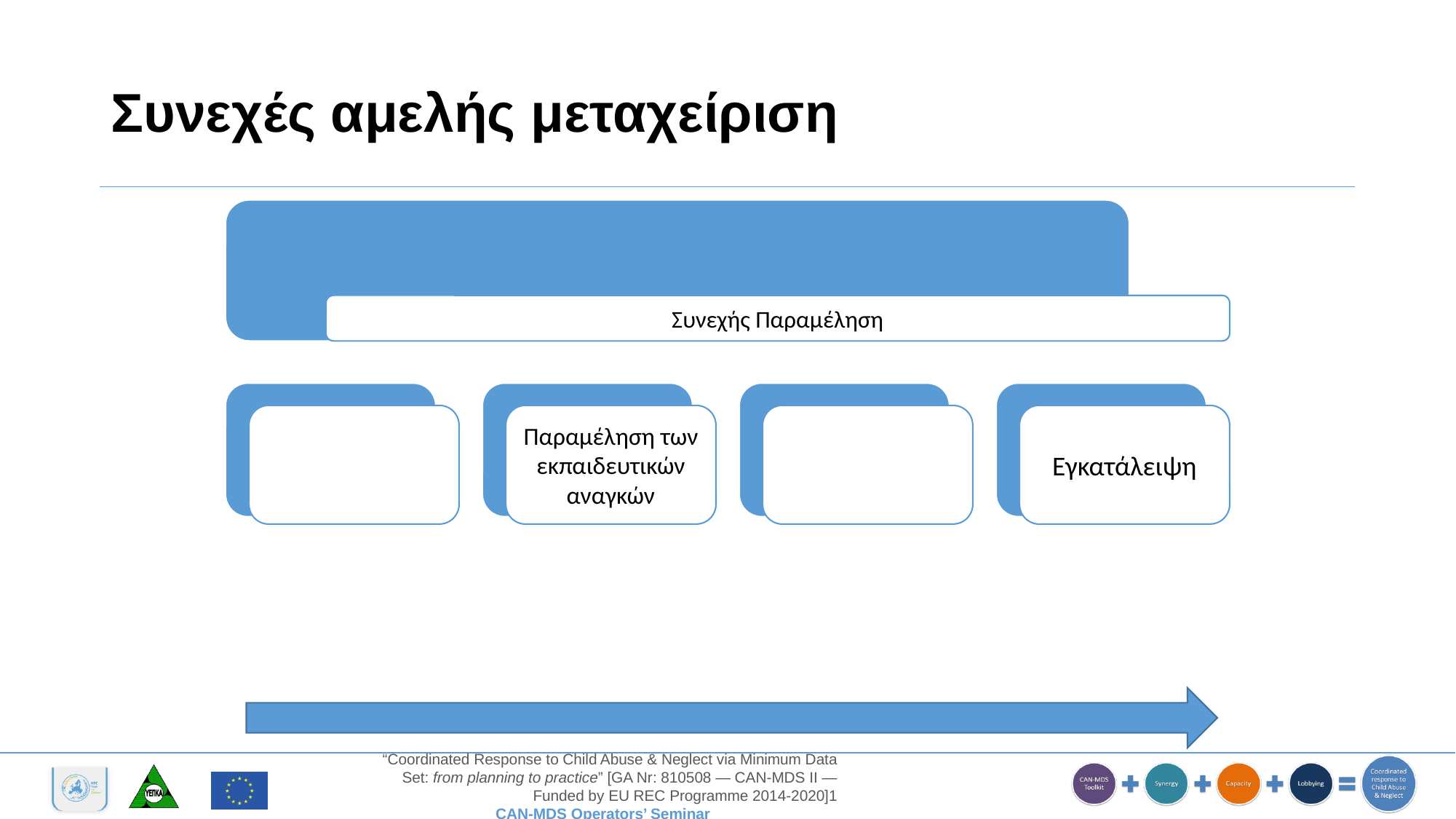

# Συνεχές αμελής μεταχείριση
Συνεχής Παραμέληση
Εγκατάλειψη
Παραμέληση των εκπαιδευτικών αναγκών